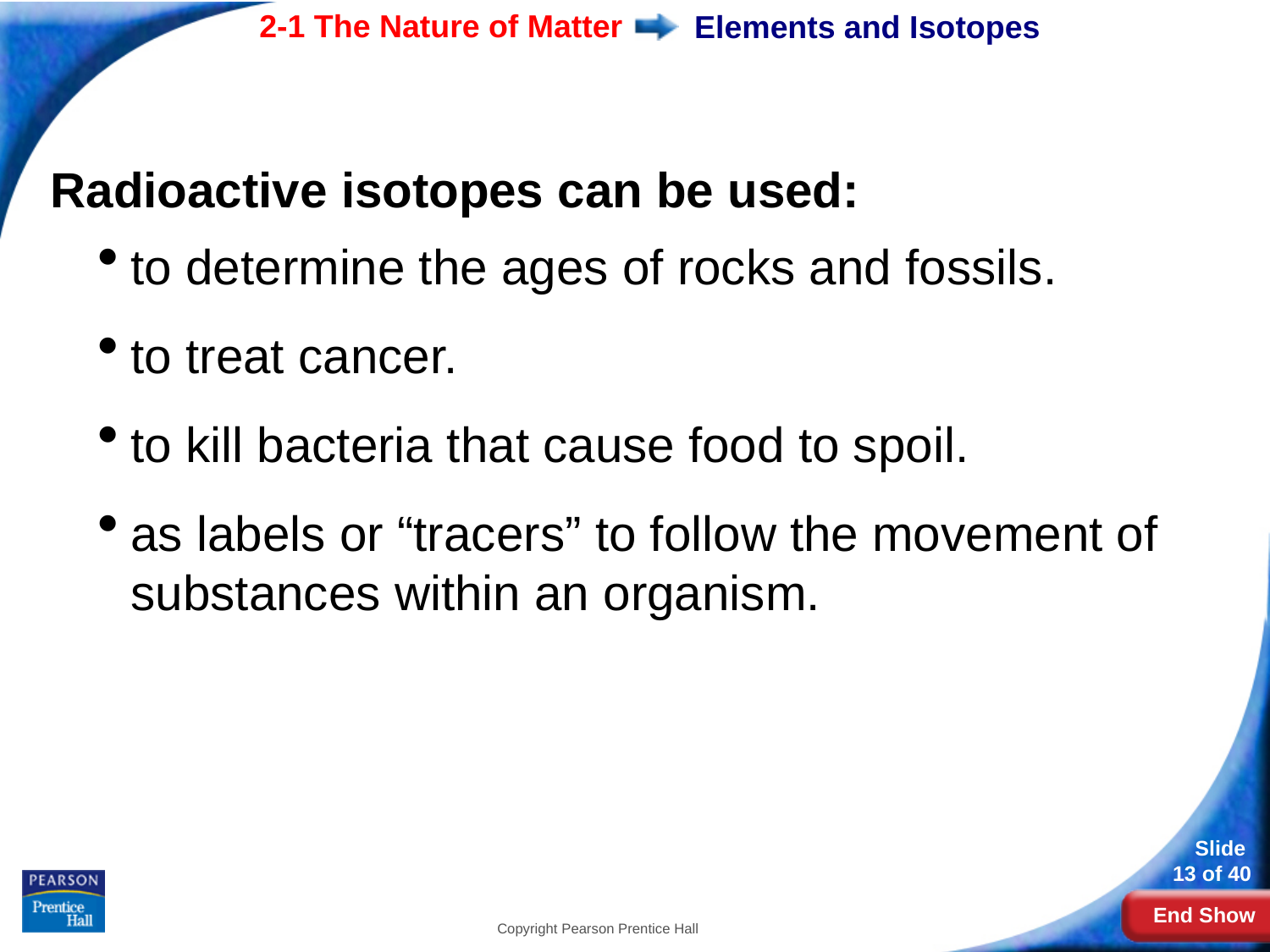

# Elements and Isotopes
Radioactive isotopes can be used:
to determine the ages of rocks and fossils.
to treat cancer.
to kill bacteria that cause food to spoil.
as labels or “tracers” to follow the movement of substances within an organism.
Copyright Pearson Prentice Hall